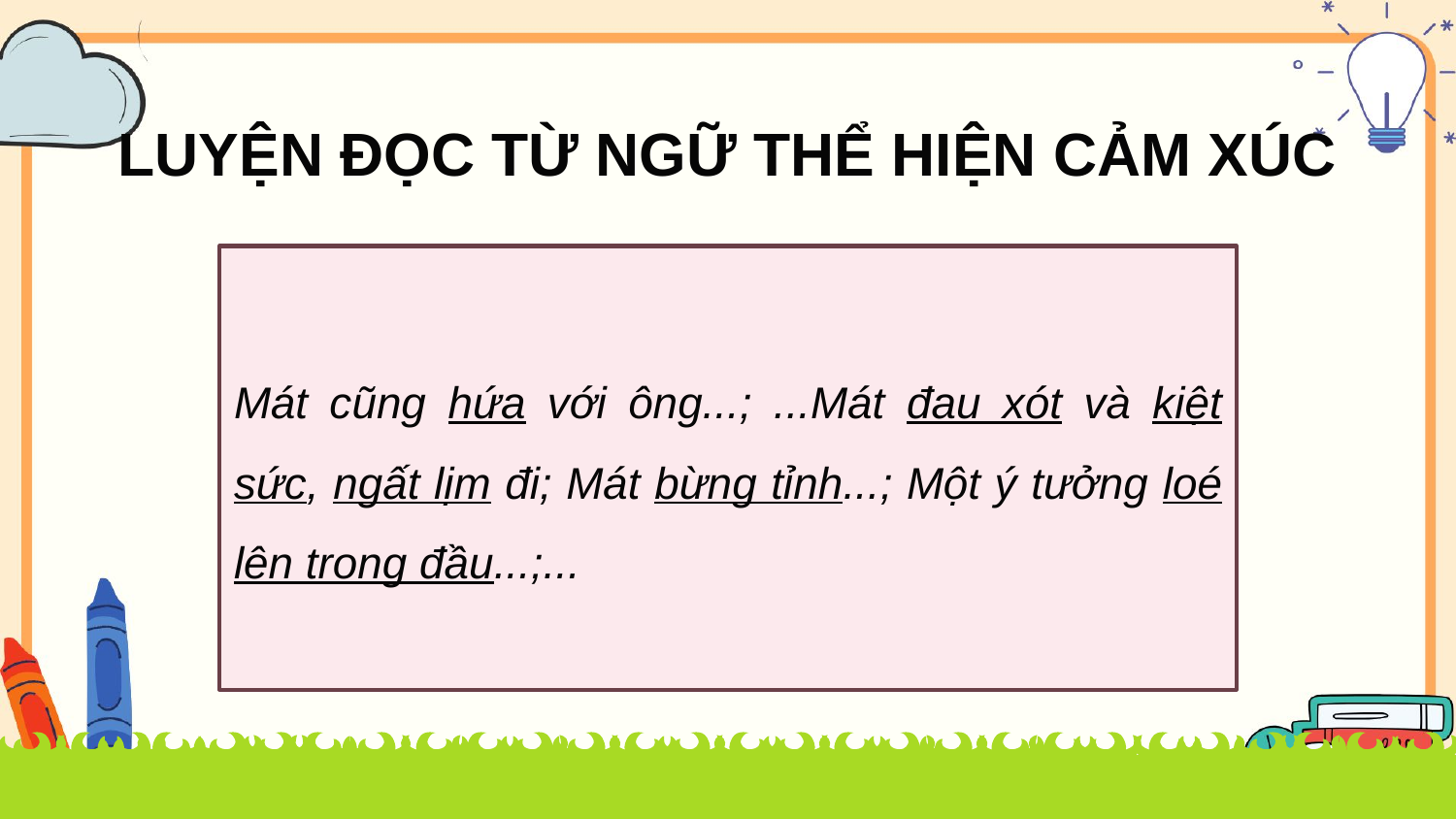

# LUYỆN ĐỌC TỪ NGỮ THỂ HIỆN CẢM XÚC
Mát cũng hứa với ông...; ...Mát đau xót và kiệt sức, ngất lịm đi; Mát bừng tỉnh...; Một ý tưởng loé lên trong đầu...;...